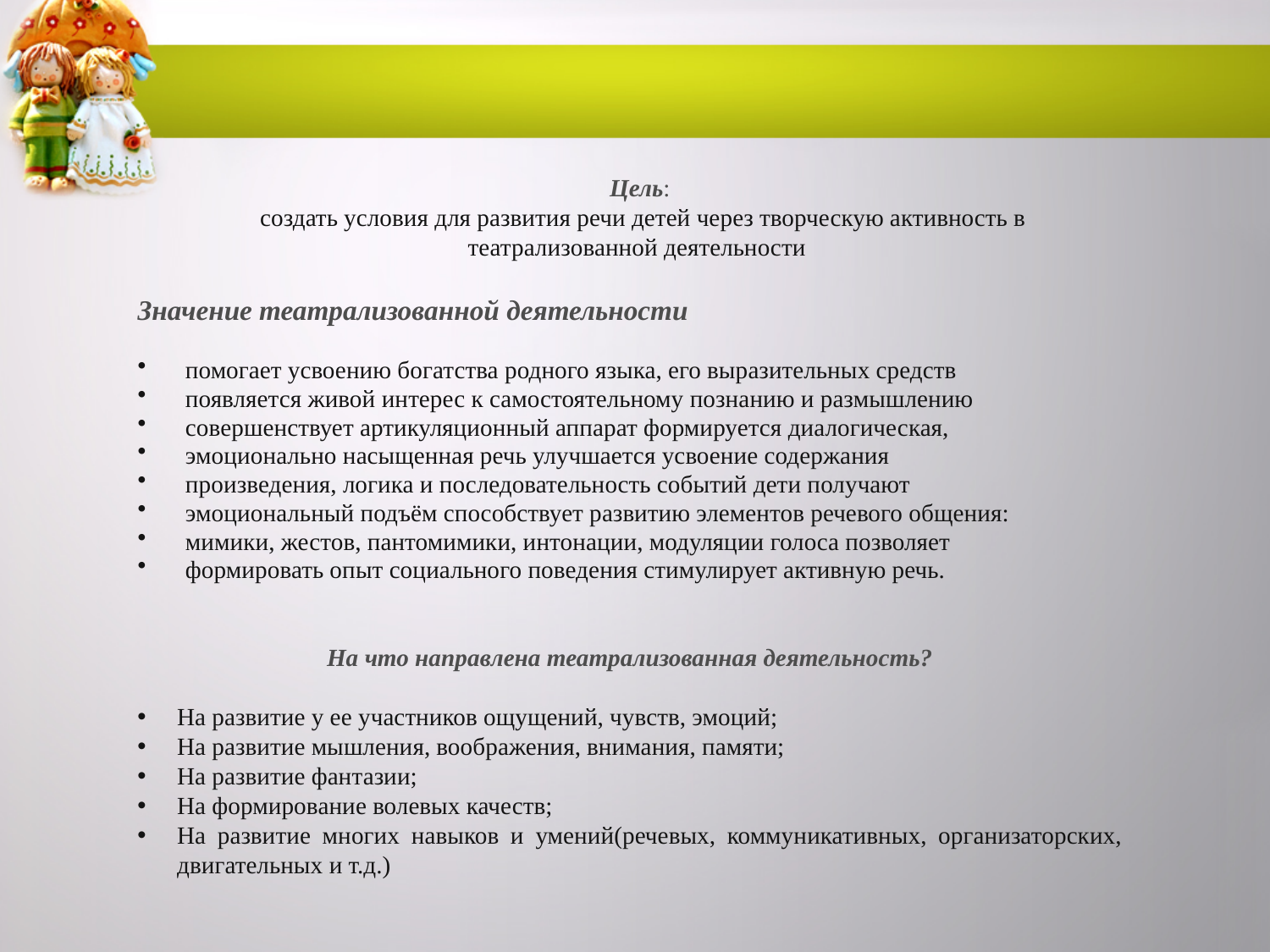

#
Цель:
 создать условия для развития речи детей через творческую активность в театрализованной деятельности
Значение театрализованной деятельности

помогает усвоению богатства родного языка, его выразительных средств
появляется живой интерес к самостоятельному познанию и размышлению
совершенствует артикуляционный аппарат формируется диалогическая,
эмоционально насыщенная речь улучшается усвоение содержания
произведения, логика и последовательность событий дети получают
эмоциональный подъём способствует развитию элементов речевого общения:
мимики, жестов, пантомимики, интонации, модуляции голоса позволяет
формировать опыт социального поведения стимулирует активную речь.

На что направлена театрализованная деятельность?

На развитие у ее участников ощущений, чувств, эмоций;
На развитие мышления, воображения, внимания, памяти;
На развитие фантазии;
На формирование волевых качеств;
На развитие многих навыков и умений(речевых, коммуникативных, организаторских, двигательных и т.д.)